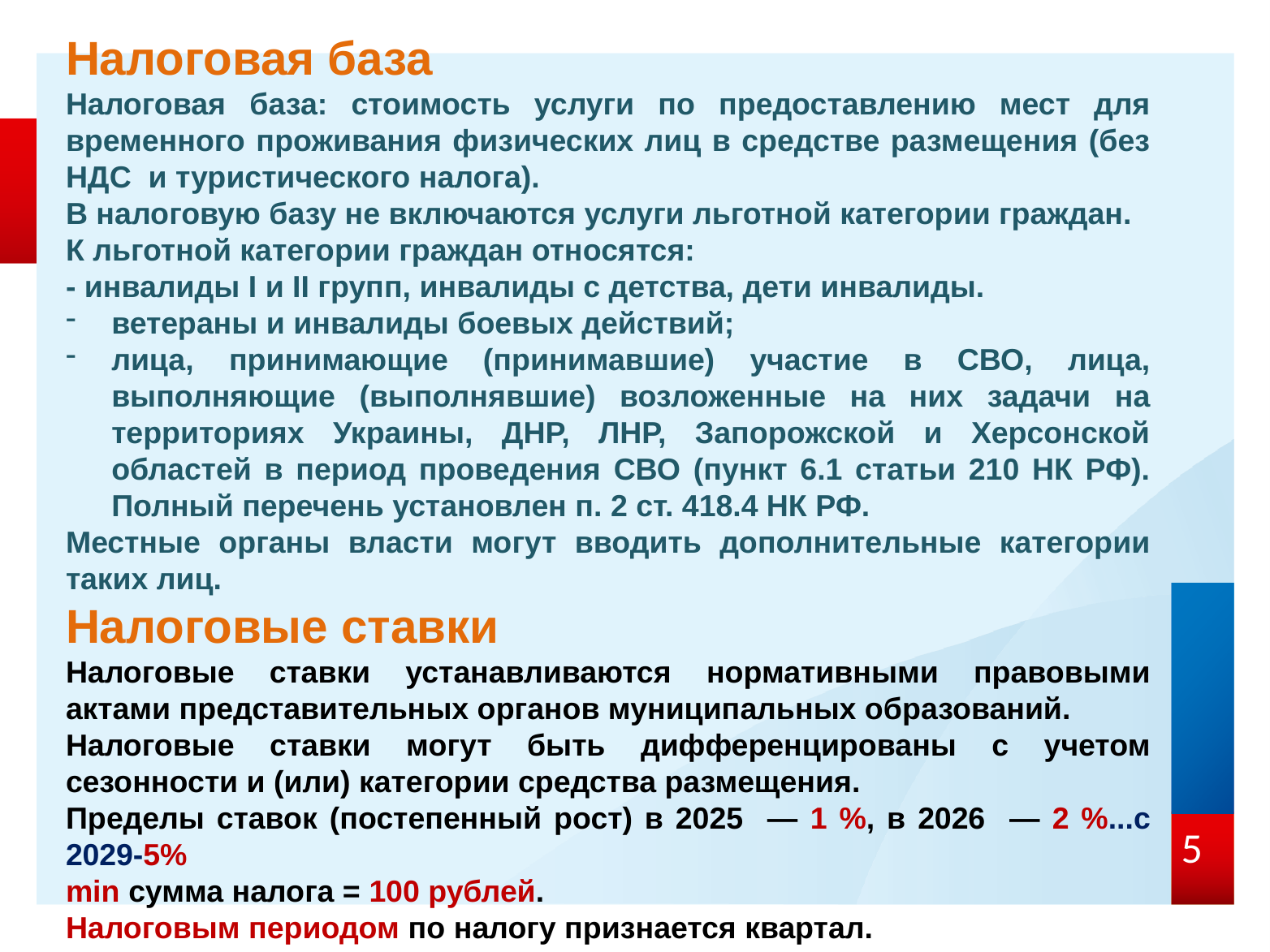

Налоговая база
Налоговая база: стоимость услуги по предоставлению мест для временного проживания физических лиц в средстве размещения (без НДС  и туристического налога).
В налоговую базу не включаются услуги льготной категории граждан.
К льготной категории граждан относятся:
- инвалиды I и II групп, инвалиды с детства, дети инвалиды.
ветераны и инвалиды боевых действий;
лица, принимающие (принимавшие) участие в СВО, лица, выполняющие (выполнявшие) возложенные на них задачи на территориях Украины, ДНР, ЛНР, Запорожской и Херсонской областей в период проведения СВО (пункт 6.1 статьи 210 НК РФ). Полный перечень установлен п. 2 ст. 418.4 НК РФ.
Местные органы власти могут вводить дополнительные категории таких лиц.
Налоговые ставки
Налоговые ставки устанавливаются нормативными правовыми актами представительных органов муниципальных образований.
Налоговые ставки могут быть дифференцированы с учетом сезонности и (или) категории средства размещения.
Пределы ставок (постепенный рост) в 2025  — 1 %, в 2026  — 2 %...с 2029-5%
min сумма налога = 100 рублей.
Налоговым периодом по налогу признается квартал.

5